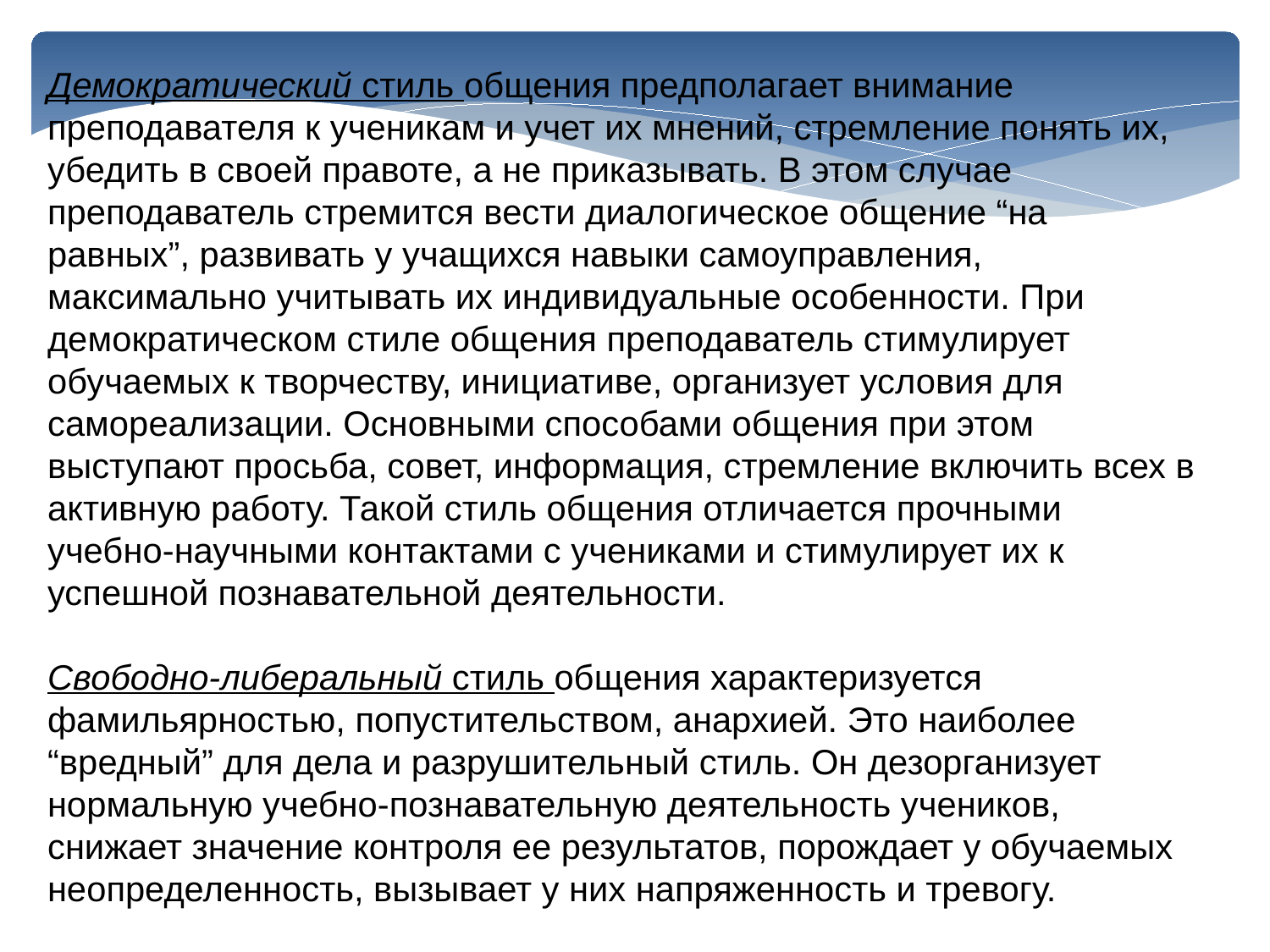

Демократический стиль общения предполагает внимание преподавателя к ученикам и учет их мнений, стремление понять их, убедить в своей правоте, а не приказывать. В этом случае преподаватель стремится вести диалогическое общение “на равных”, развивать у учащихся навыки самоуправления, максимально учитывать их индивидуальные особенности. При демократическом стиле общения преподаватель стимулирует обучаемых к творчеству, инициативе, организует условия для самореализации. Основными способами общения при этом выступают просьба, совет, информация, стремление включить всех в активную работу. Такой стиль общения отличается проч­ными учебно-научными контактами с учениками и стимулирует их к успешной познавательной деятельности.

Свободно-либеральный стиль общения характеризуется фамильярностью, попустительством, анархией. Это наиболее “вредный” для дела и разрушительный стиль. Он дезорганизует нормальную учебно-познавательную деятельность учеников, снижает значение контроля ее результатов, порождает у обучаемых неопределенность, вызывает у них напряженность и тревогу.